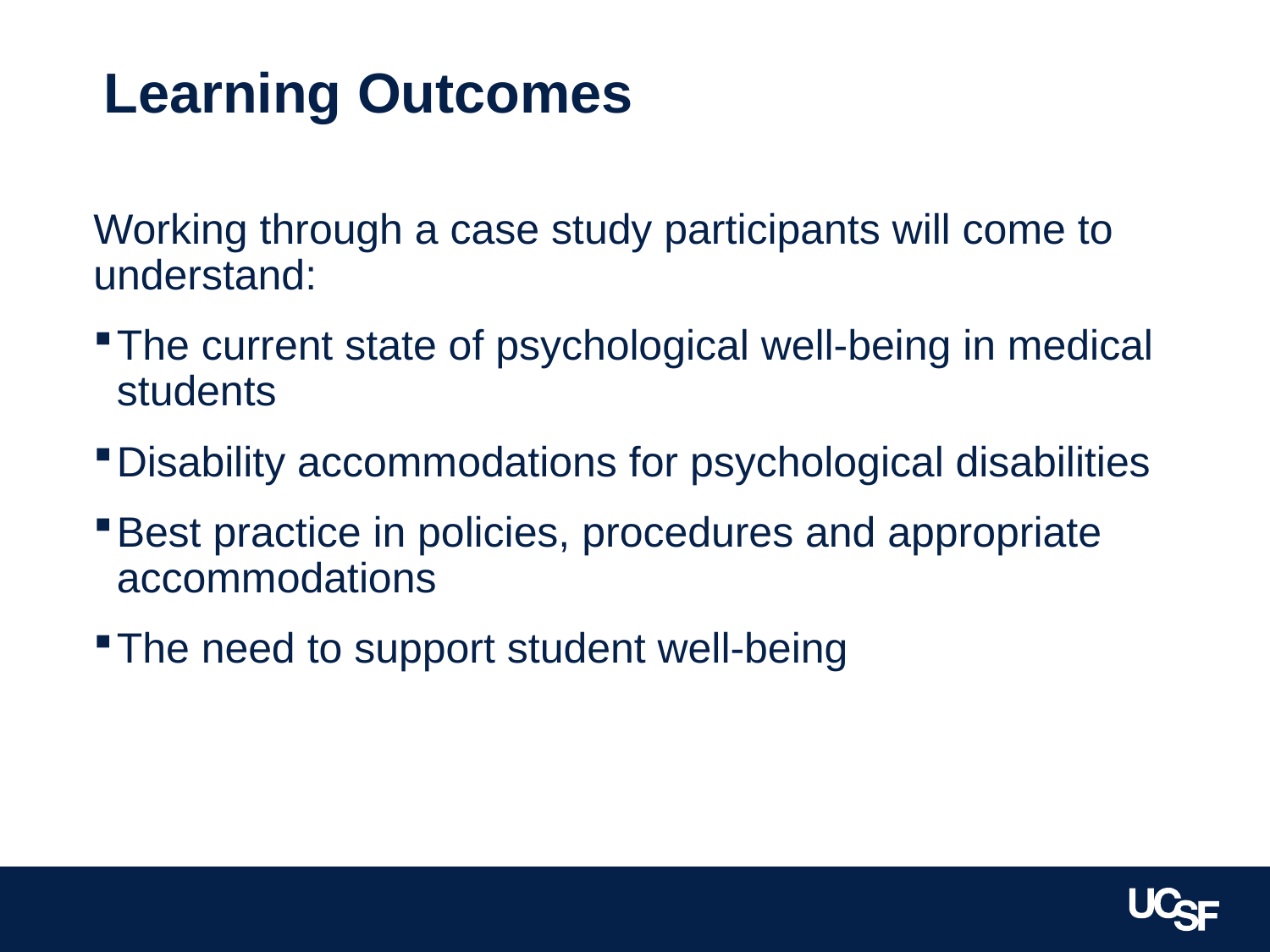

# Learning Outcomes
Working through a case study participants will come to understand:
The current state of psychological well-being in medical students
Disability accommodations for psychological disabilities
Best practice in policies, procedures and appropriate accommodations
The need to support student well-being